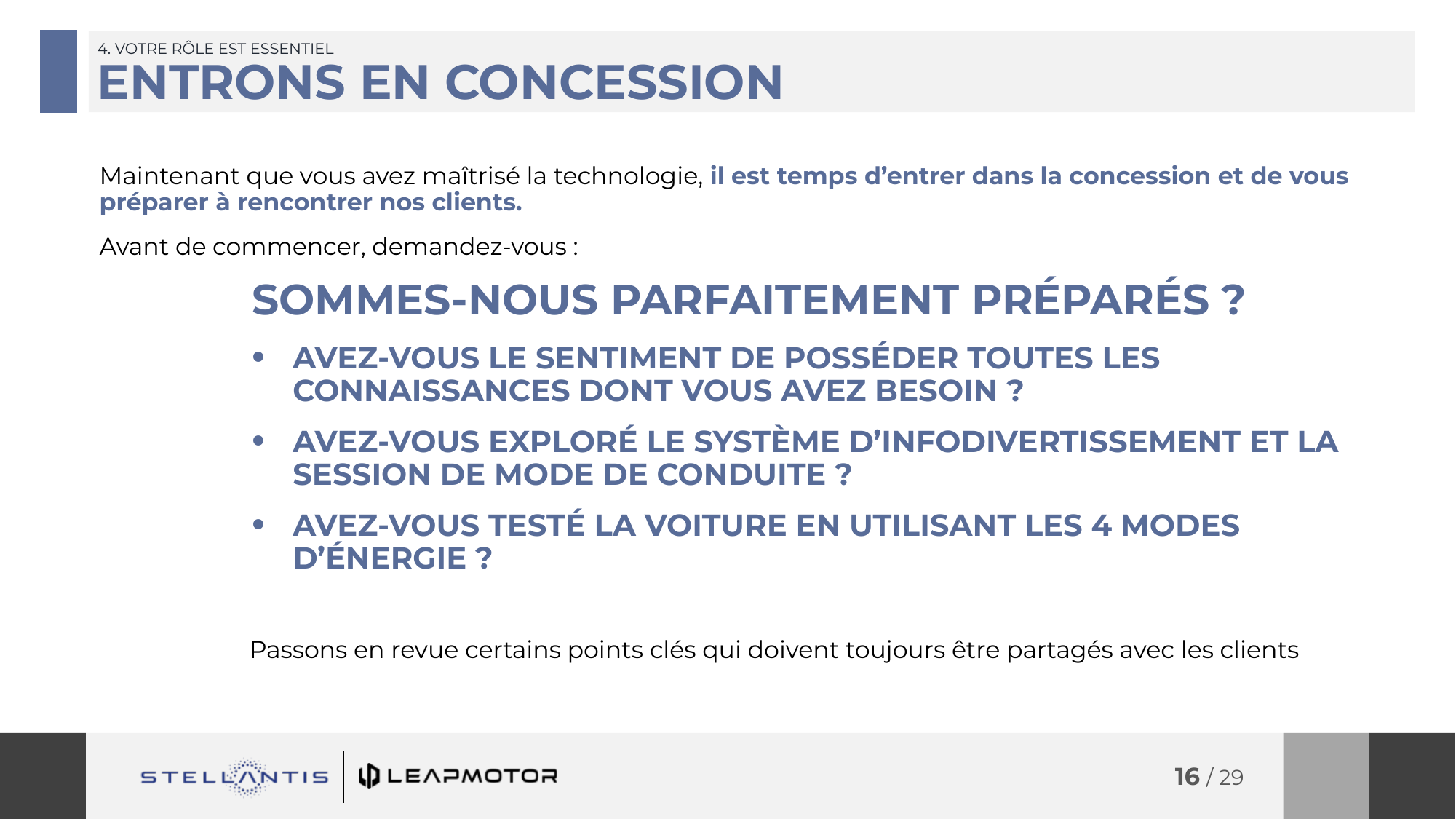

# 4. VOTRE RÔLE EST ESSENTIEL ENTRONS EN CONCESSION
Maintenant que vous avez maîtrisé la technologie, il est temps d’entrer dans la concession et de vous préparer à rencontrer nos clients.
Avant de commencer, demandez-vous :
SOMMES-NOUS PARFAITEMENT PRÉPARÉS ?
AVEZ-VOUS LE SENTIMENT DE POSSÉDER TOUTES LES CONNAISSANCES DONT VOUS AVEZ BESOIN ?
AVEZ-VOUS EXPLORÉ LE SYSTÈME D’INFODIVERTISSEMENT ET LA SESSION DE MODE DE CONDUITE ?
AVEZ-VOUS TESTÉ LA VOITURE EN UTILISANT LES 4 MODES D’ÉNERGIE ?

Passons en revue certains points clés qui doivent toujours être partagés avec les clients